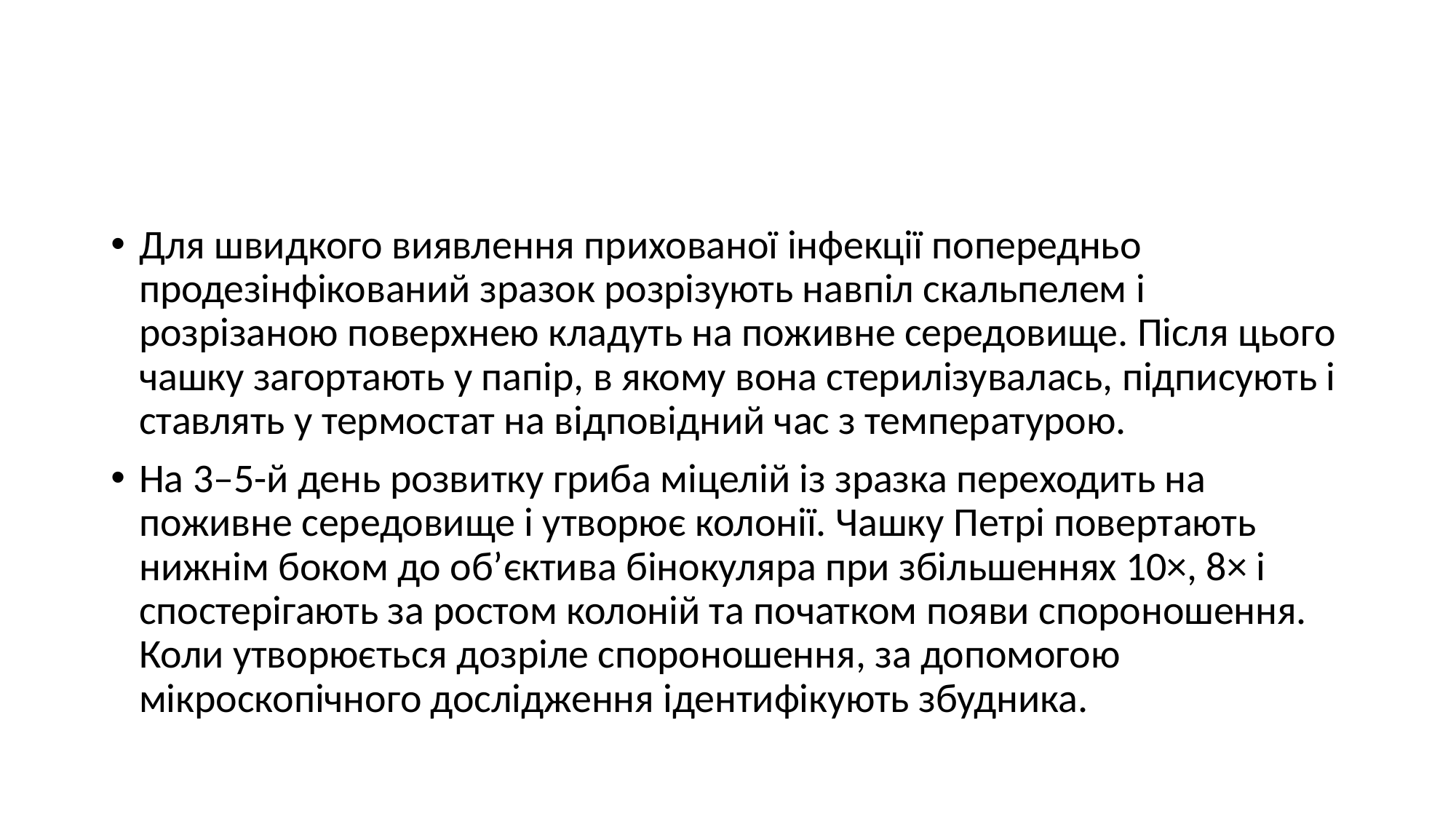

#
Для швидкого виявлення прихованої інфекції попередньо продезінфікований зразок розрізують навпіл скальпелем і розрізаною поверхнею кладуть на поживне середовище. Після цього чашку загортають у папір, в якому вона стерилізувалась, підписують і ставлять у термостат на відповідний час з температурою.
На 3–5-й день розвитку гриба міцелій із зразка переходить на поживне середовище і утворює колонії. Чашку Петрі повертають нижнім боком до об’єктива бінокуляра при збільшеннях 10×, 8× і спостерігають за ростом колоній та початком появи спороношення. Коли утворюється дозріле спороношення, за допомогою мікроскопічного дослідження ідентифікують збудника.